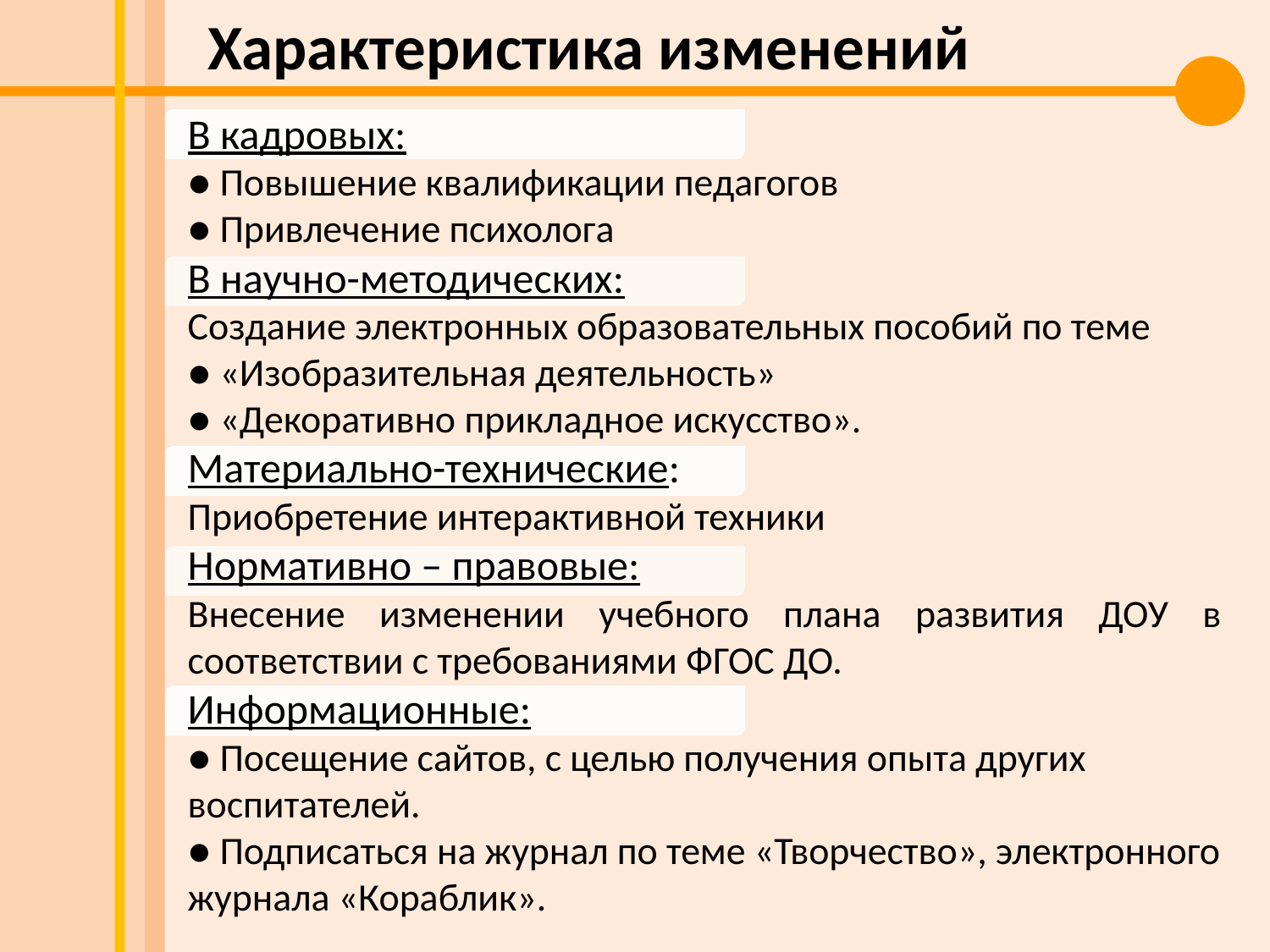

Характеристика изменений

В кадровых:
● Повышение квалификации педагогов
● Привлечение психолога
В научно-методических:
Создание электронных образовательных пособий по теме
● «Изобразительная деятельность»
● «Декоративно прикладное искусство».
Материально-технические:
Приобретение интерактивной техники
Нормативно – правовые:
Внесение изменении учебного плана развития ДОУ в соответствии с требованиями ФГОС ДО.
Информационные:
● Посещение сайтов, с целью получения опыта других   воспитателей.
● Подписаться на журнал по теме «Творчество», электронного журнала «Кораблик».